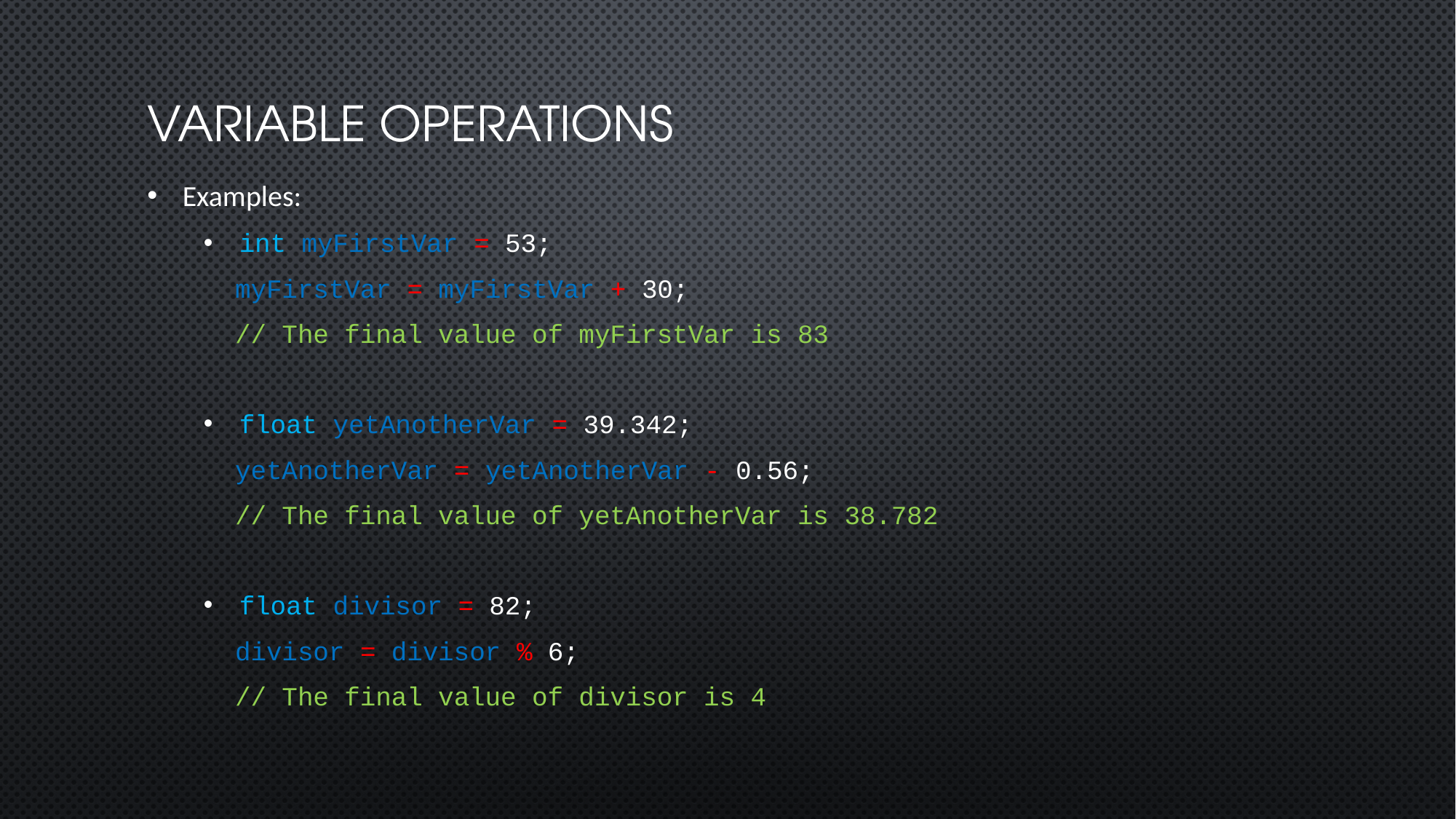

# Variable Operations
Examples:
int myFirstVar = 53;
  myFirstVar = myFirstVar + 30;
  // The final value of myFirstVar is 83

float yetAnotherVar = 39.342;
  yetAnotherVar = yetAnotherVar - 0.56;
  // The final value of yetAnotherVar is 38.782

float divisor = 82;
  divisor = divisor % 6;
  // The final value of divisor is 4